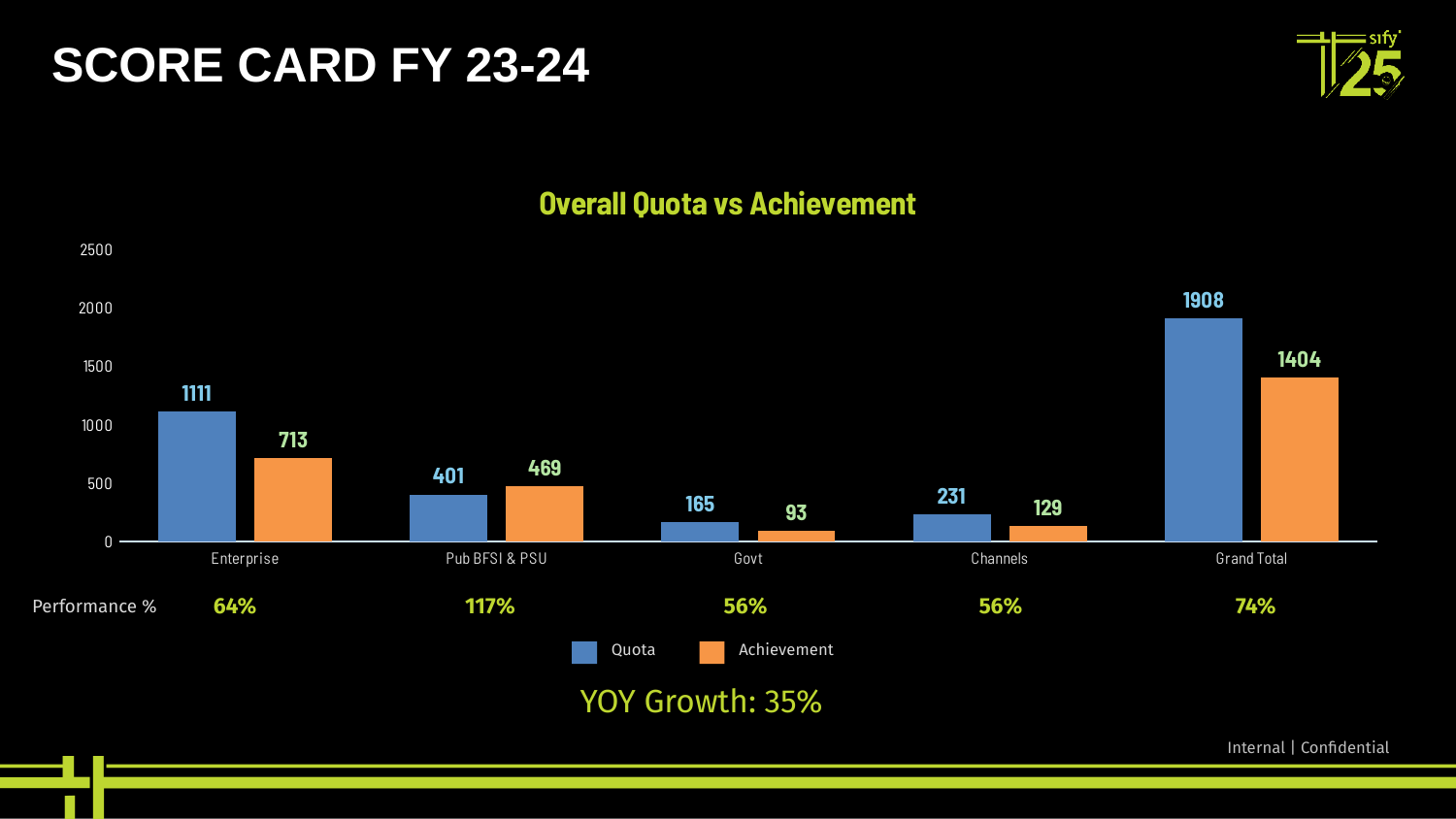

# score CARD FY 23-24

### Chart: Overall Quota vs Achievement

| Category | FY23-24 Quota | PO in Hand |
|---|---|---|
| Enterprise | 1111.1338743170704 | 712.6872707731644 |
| Pub BFSI & PSU | 401.00391896647716 | 468.5914833989984 |
| Govt | 165.00412864000003 | 92.99857956699998 |
| Channels | 231.17184649999916 | 129.2430843479997 |
| Grand Total | 1908.313768423547 | 1403.5204180871624 |
Performance %
| 64% | 117% | 56% | 56% | 74% |
| --- | --- | --- | --- | --- |
Quota
Achievement

YOY Growth: 35%